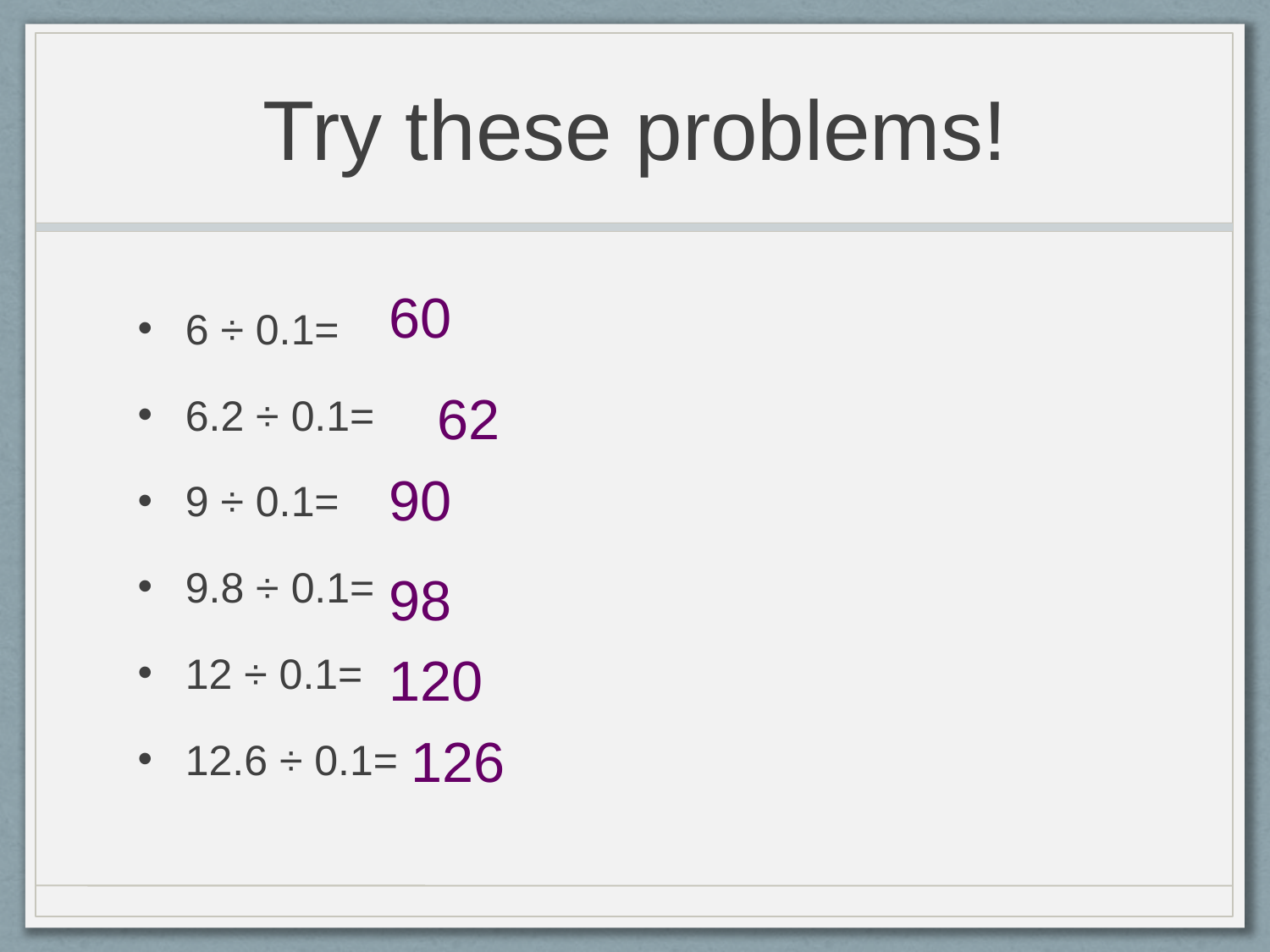

# Try these problems!
60
6 ÷ 0.1=
6.2 ÷ 0.1=
9 ÷ 0.1=
9.8 ÷ 0.1=
12 ÷ 0.1=
12.6 ÷ 0.1=
62
90
98
120
126